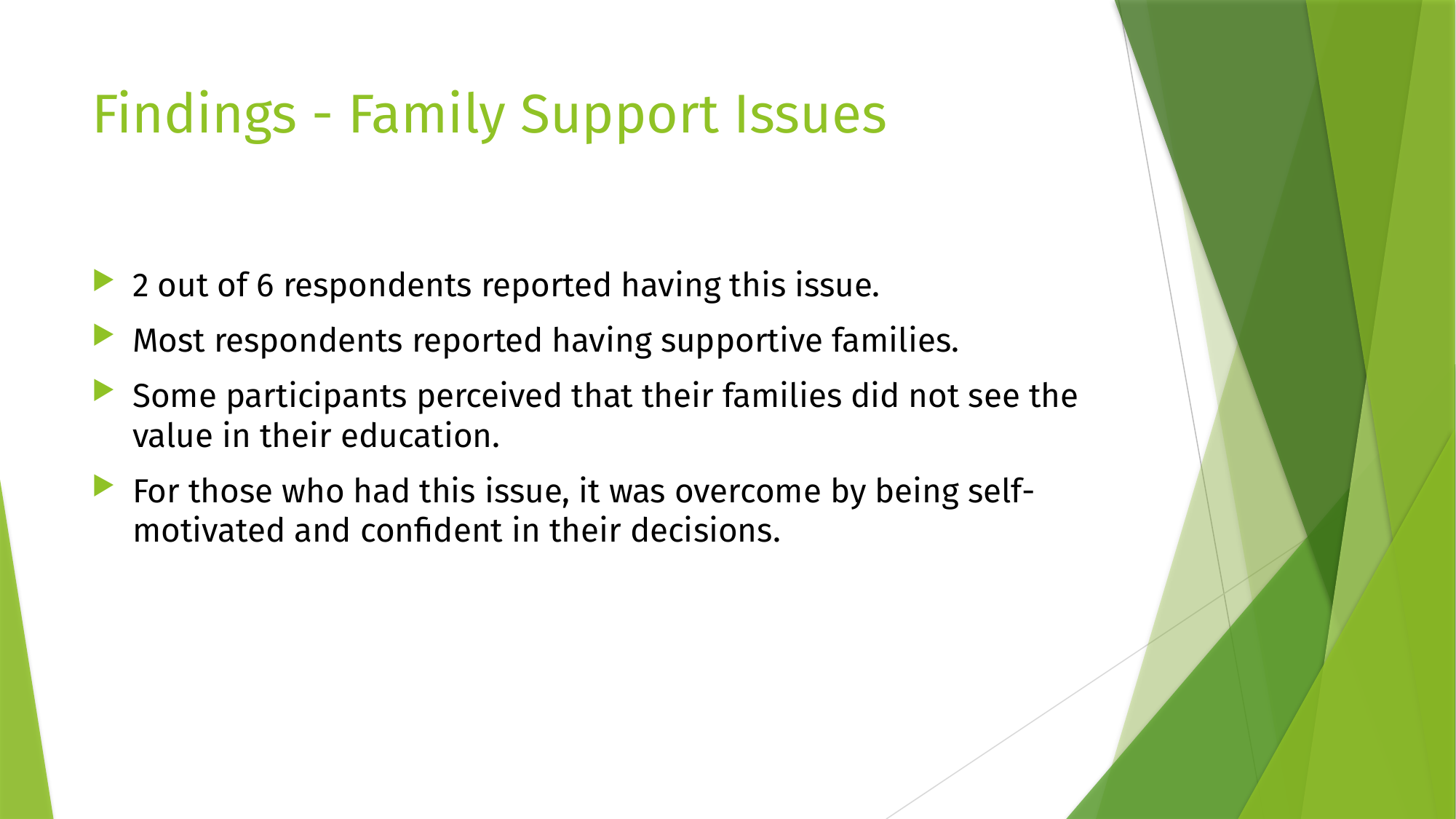

# Findings - Family Support Issues
2 out of 6 respondents reported having this issue.
Most respondents reported having supportive families.
Some participants perceived that their families did not see the value in their education.
For those who had this issue, it was overcome by being self-motivated and confident in their decisions.